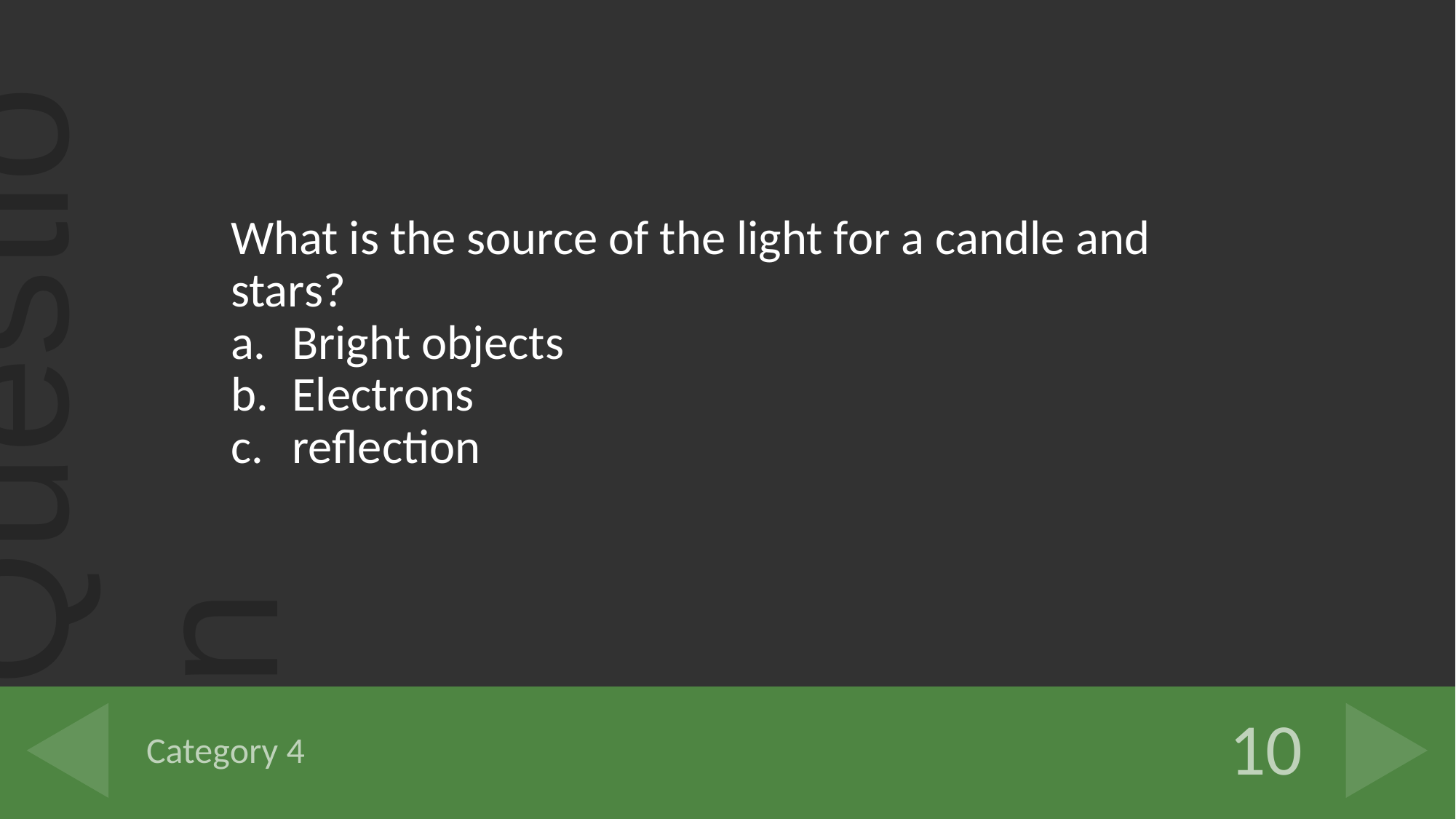

What is the source of the light for a candle and stars?
Bright objects
Electrons
reflection
# Category 4
10